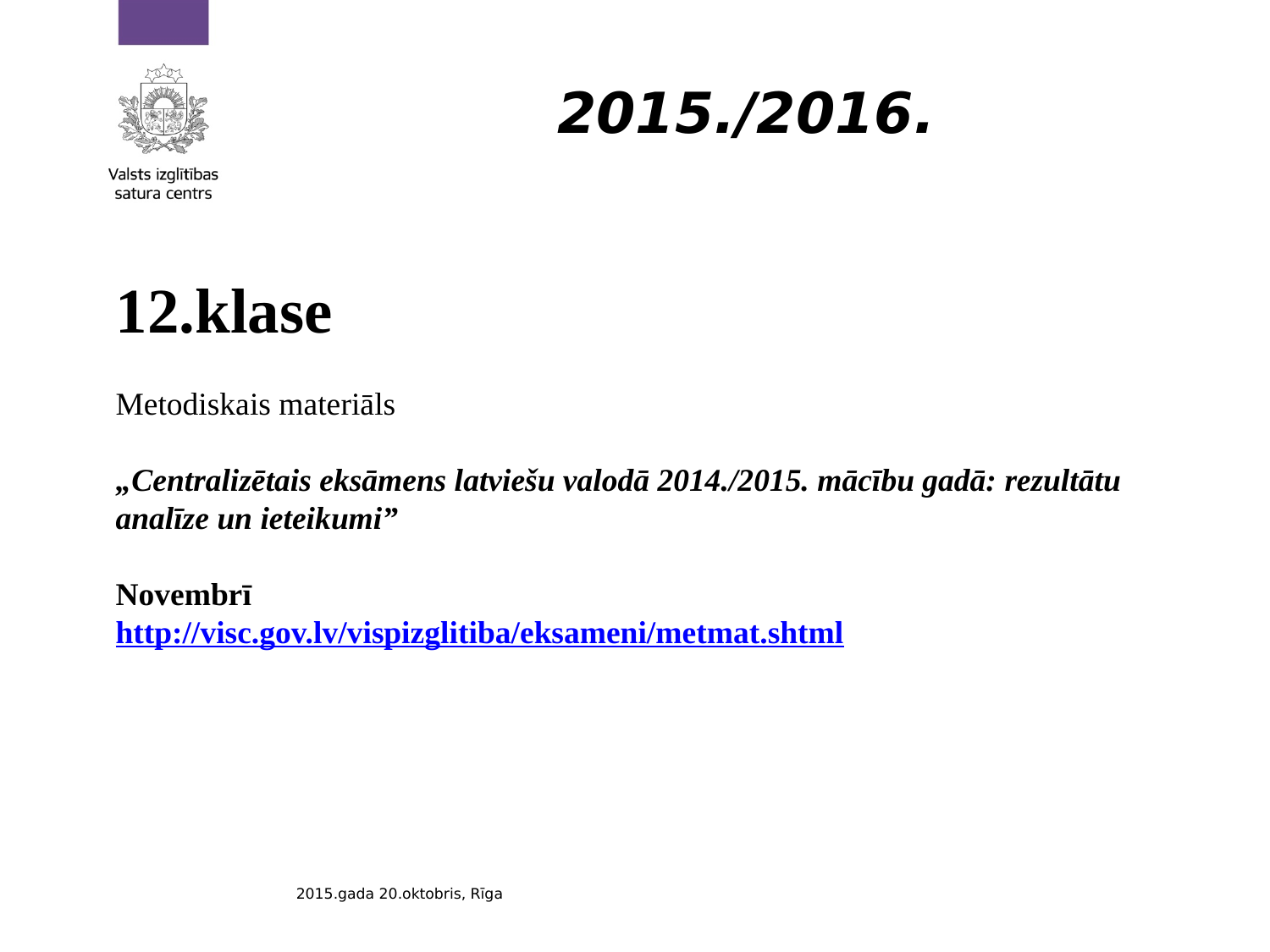

2015./2016.

12.klase

Metodiskais materiāls

„Centralizētais eksāmens latviešu valodā 2014./2015. mācību gadā: rezultātu analīze un ieteikumi”

Novembrī
http://visc.gov.lv/vispizglitiba/eksameni/metmat.shtml

2015.gada 20.oktobris, Rīga